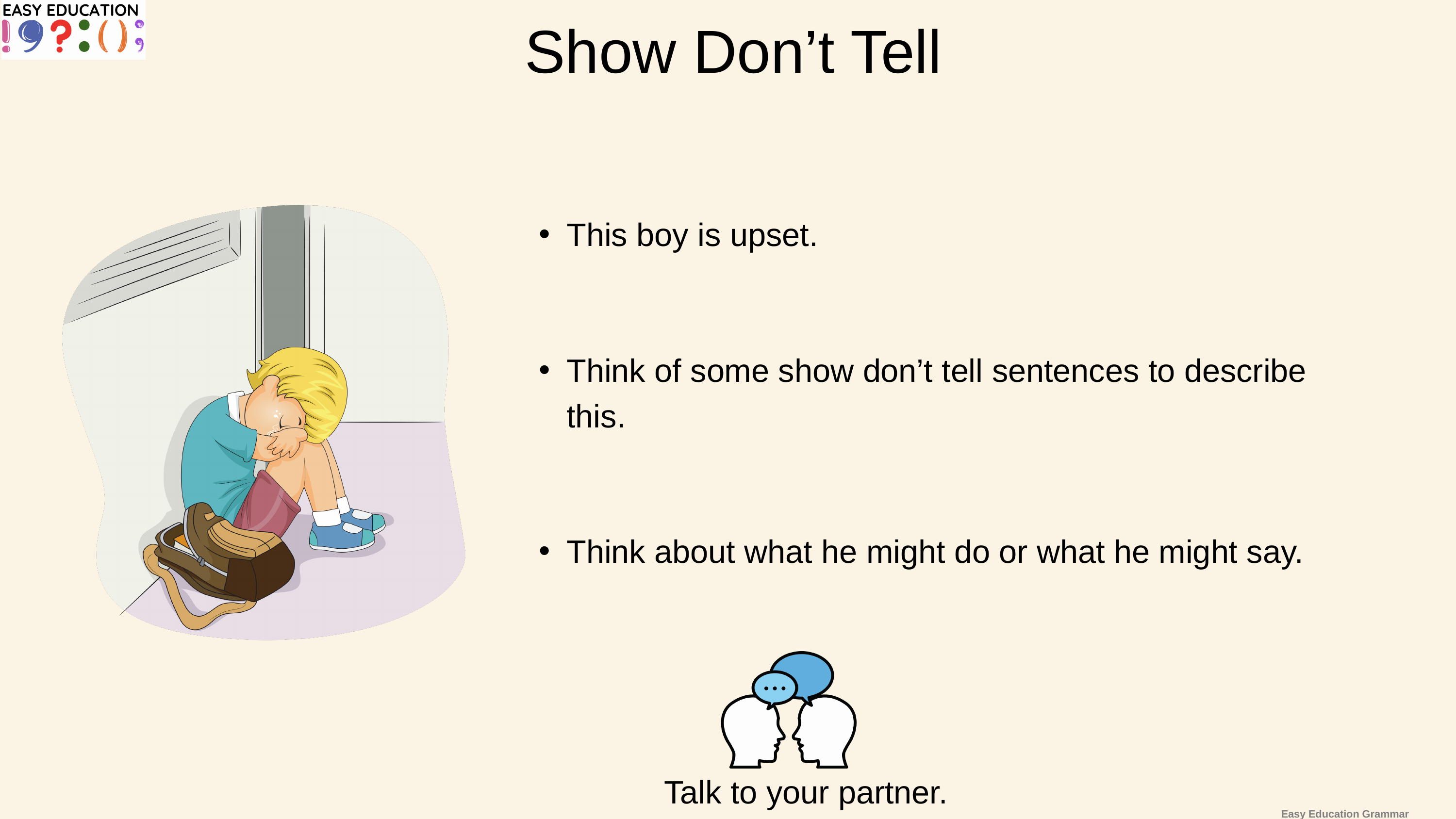

Show Don’t Tell

This boy is upset.

Think of some show don’t tell sentences to describe this.

Think about what he might do or what he might say.

Talk to your partner.